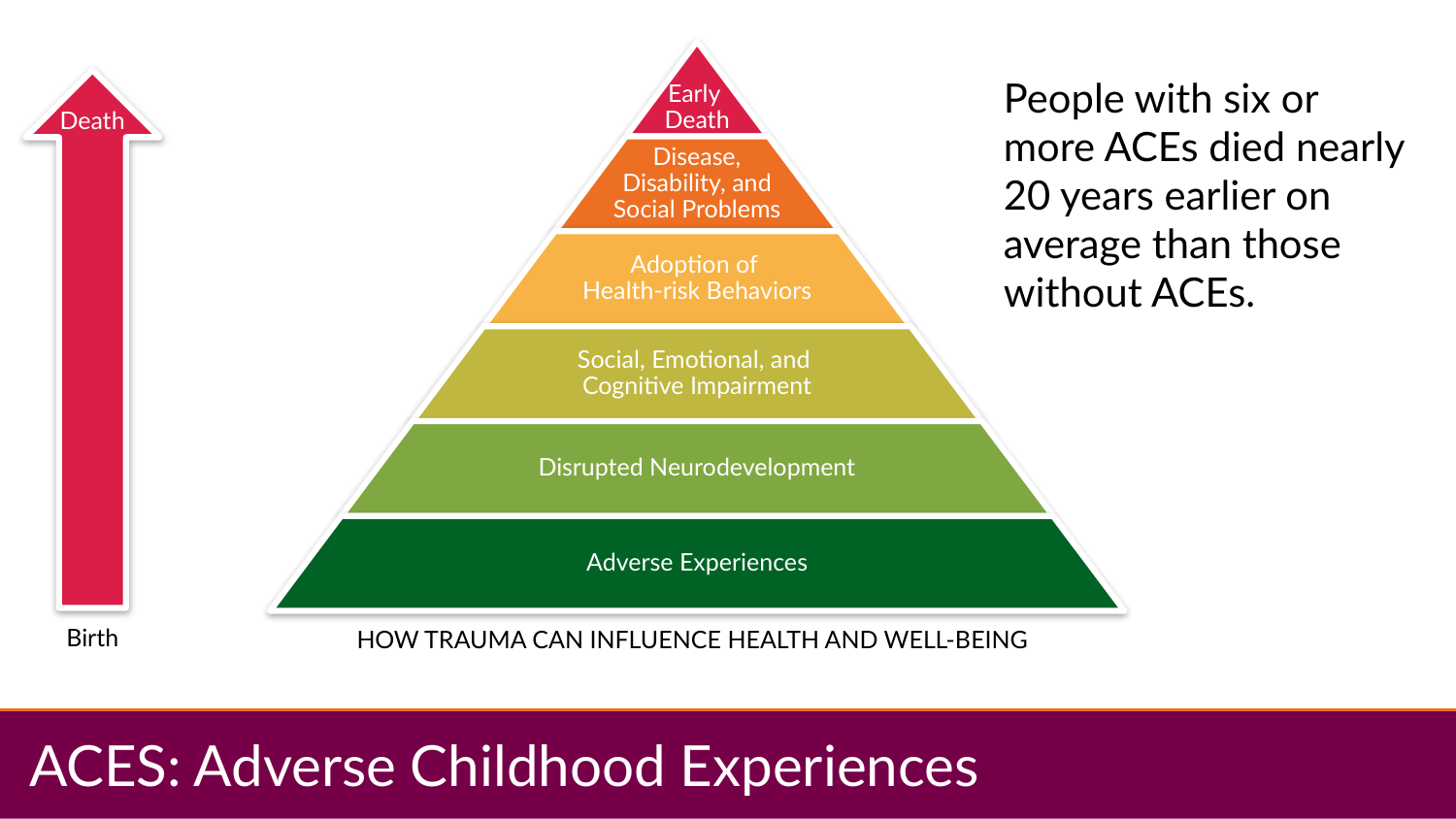

Early
Death

Disease, Disability, and Social Problems

Adoption of
Health-risk Behaviors

Social, Emotional, and
Cognitive Impairment

Disrupted Neurodevelopment

Adverse Experiences
People with six or more ACEs died nearly 20 years earlier on average than those without ACEs.

Death
Birth
HOW TRAUMA CAN INFLUENCE HEALTH AND WELL-BEING
# ACES: Adverse Childhood Experiences